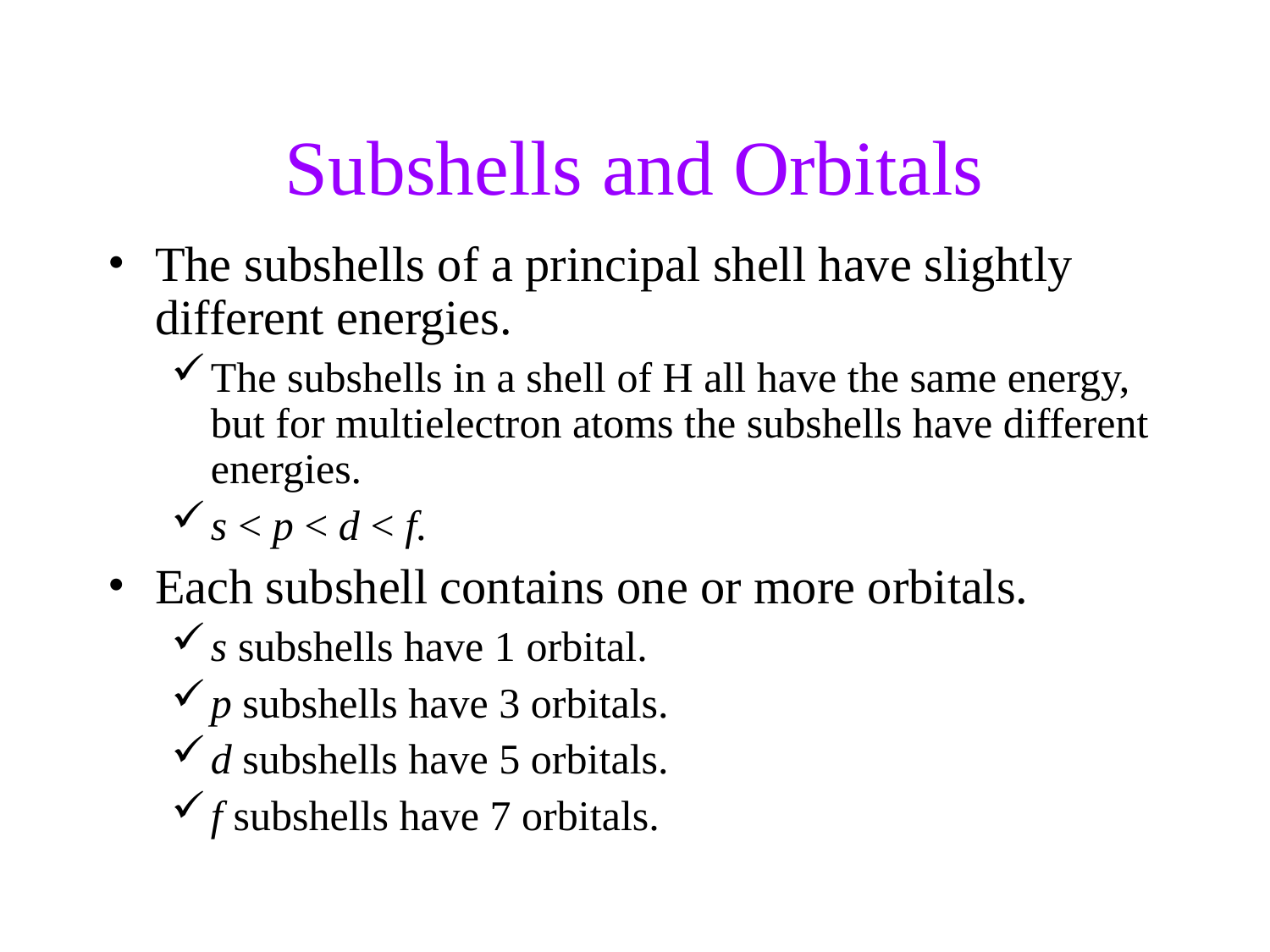

Subshells and Orbitals
The subshells of a principal shell have slightly different energies.
The subshells in a shell of H all have the same energy, but for multielectron atoms the subshells have different energies.
s < p < d < f.
Each subshell contains one or more orbitals.
s subshells have 1 orbital.
p subshells have 3 orbitals.
d subshells have 5 orbitals.
f subshells have 7 orbitals.